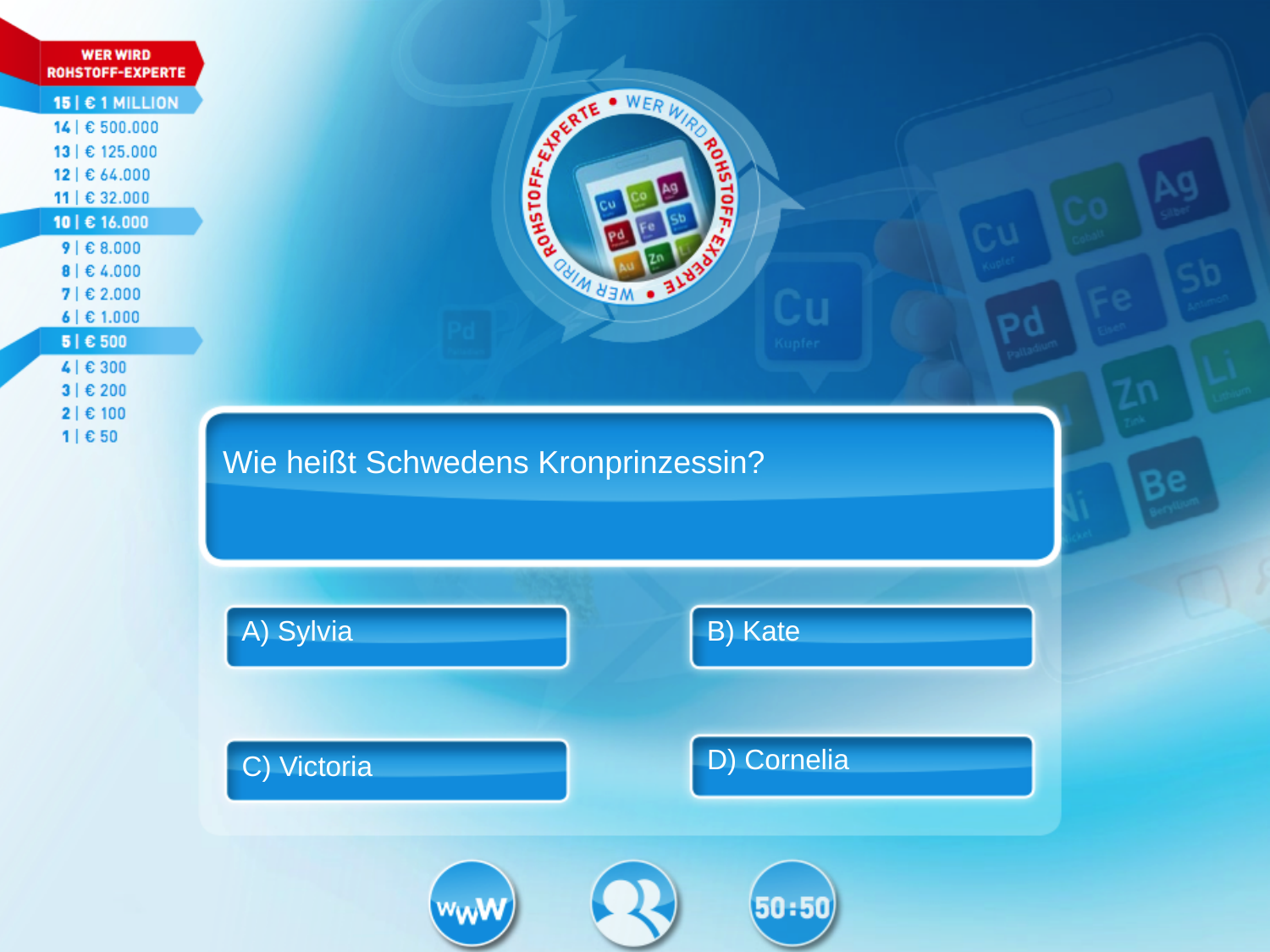

Wie heißt Schwedens Kronprinzessin?
A) Sylvia
B) Kate
D) Cornelia
C) Victoria